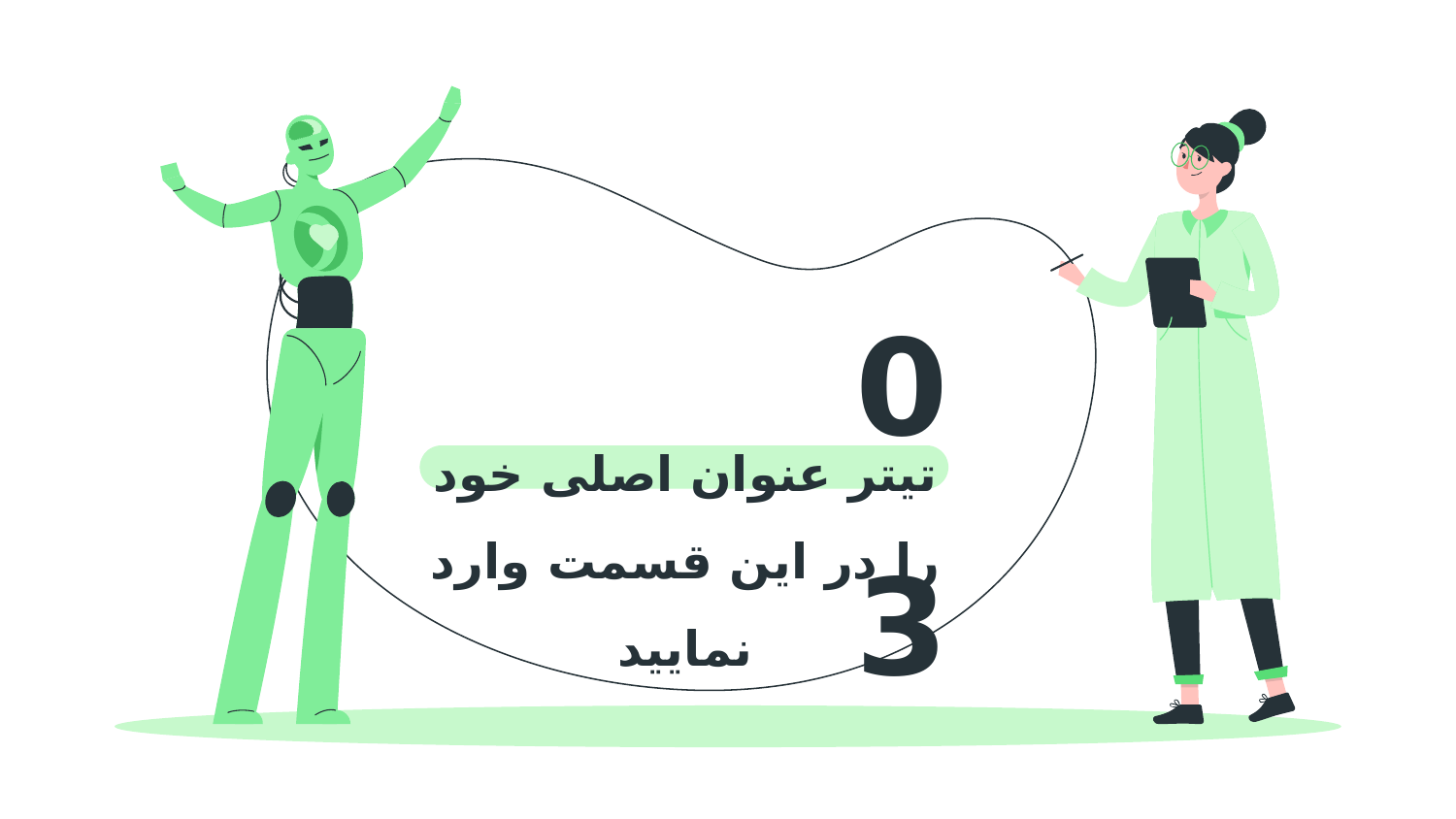

03
تیتر عنوان اصلی خود را در این قسمت وارد نمایید